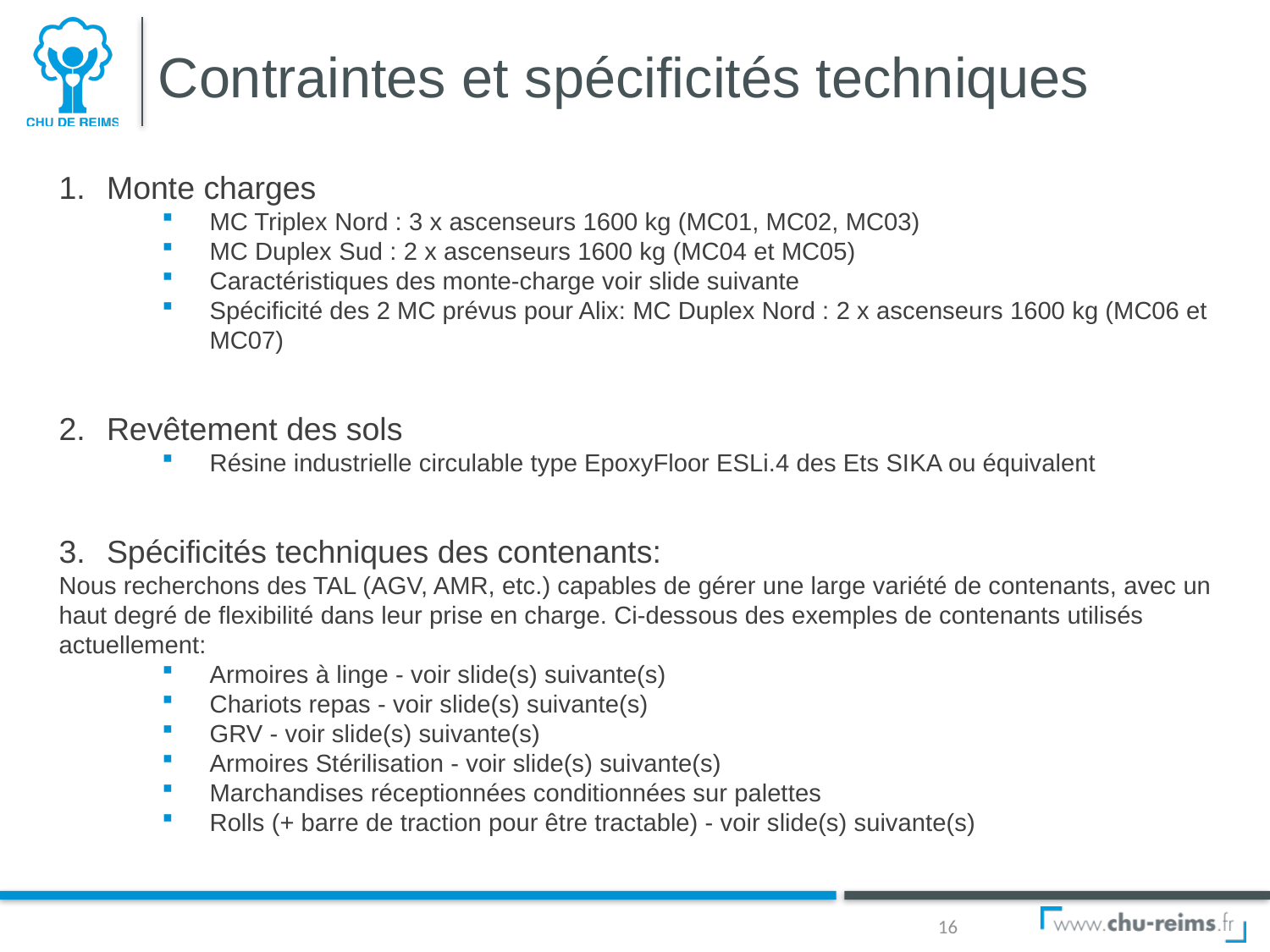

# Contraintes et spécificités techniques
Monte charges
MC Triplex Nord : 3 x ascenseurs 1600 kg (MC01, MC02, MC03)
MC Duplex Sud : 2 x ascenseurs 1600 kg (MC04 et MC05)
Caractéristiques des monte-charge voir slide suivante
Spécificité des 2 MC prévus pour Alix: MC Duplex Nord : 2 x ascenseurs 1600 kg (MC06 et MC07)

Revêtement des sols
Résine industrielle circulable type EpoxyFloor ESLi.4 des Ets SIKA ou équivalent

Spécificités techniques des contenants:
Nous recherchons des TAL (AGV, AMR, etc.) capables de gérer une large variété de contenants, avec un haut degré de flexibilité dans leur prise en charge. Ci-dessous des exemples de contenants utilisés actuellement:
Armoires à linge - voir slide(s) suivante(s)
Chariots repas - voir slide(s) suivante(s)
GRV - voir slide(s) suivante(s)
Armoires Stérilisation - voir slide(s) suivante(s)
Marchandises réceptionnées conditionnées sur palettes
Rolls (+ barre de traction pour être tractable) - voir slide(s) suivante(s)

16